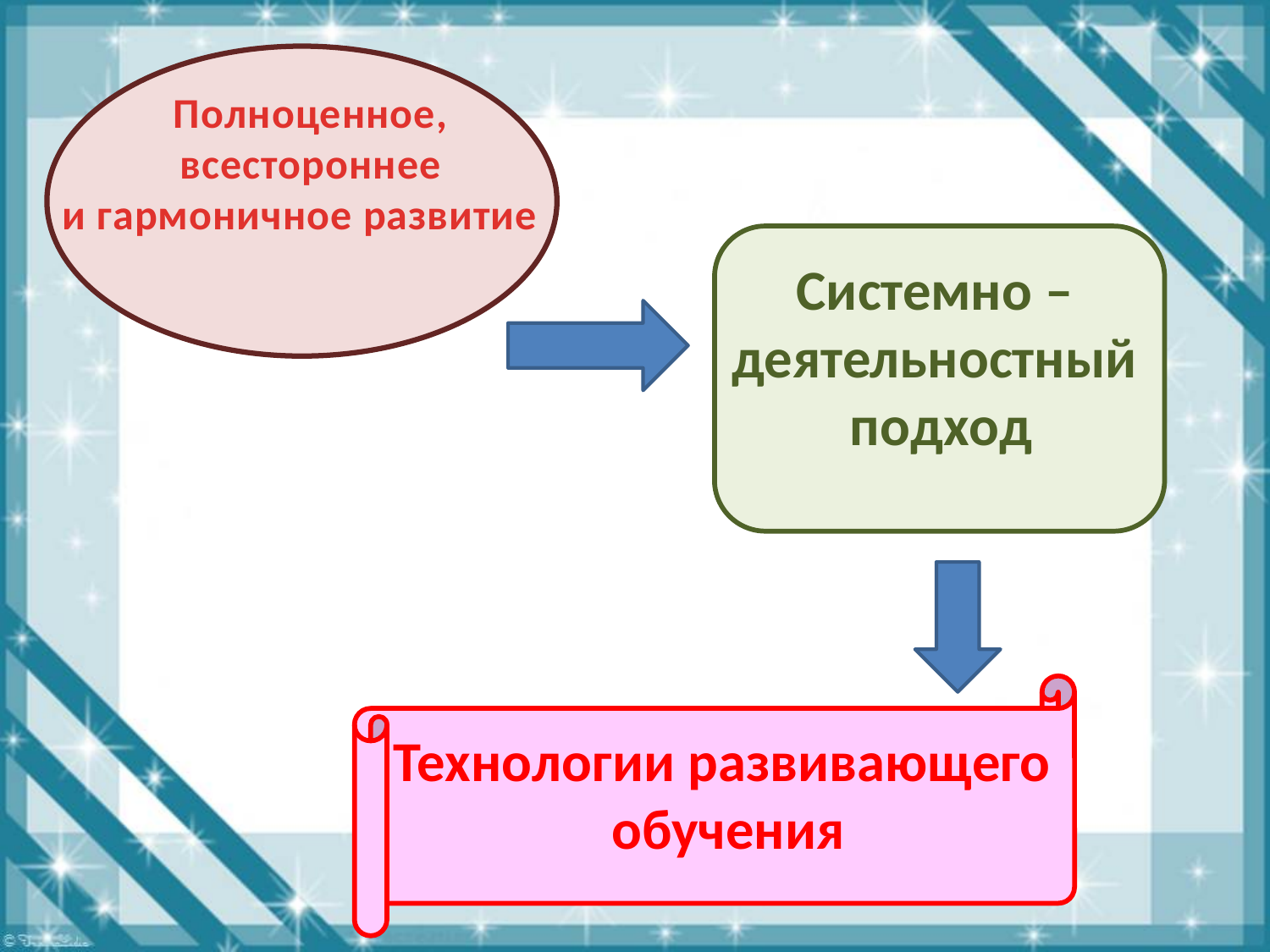

Полноценное,
   всестороннее
и гармоничное развитие

Системно –
деятельностный
подход

Технологии развивающего
обучения